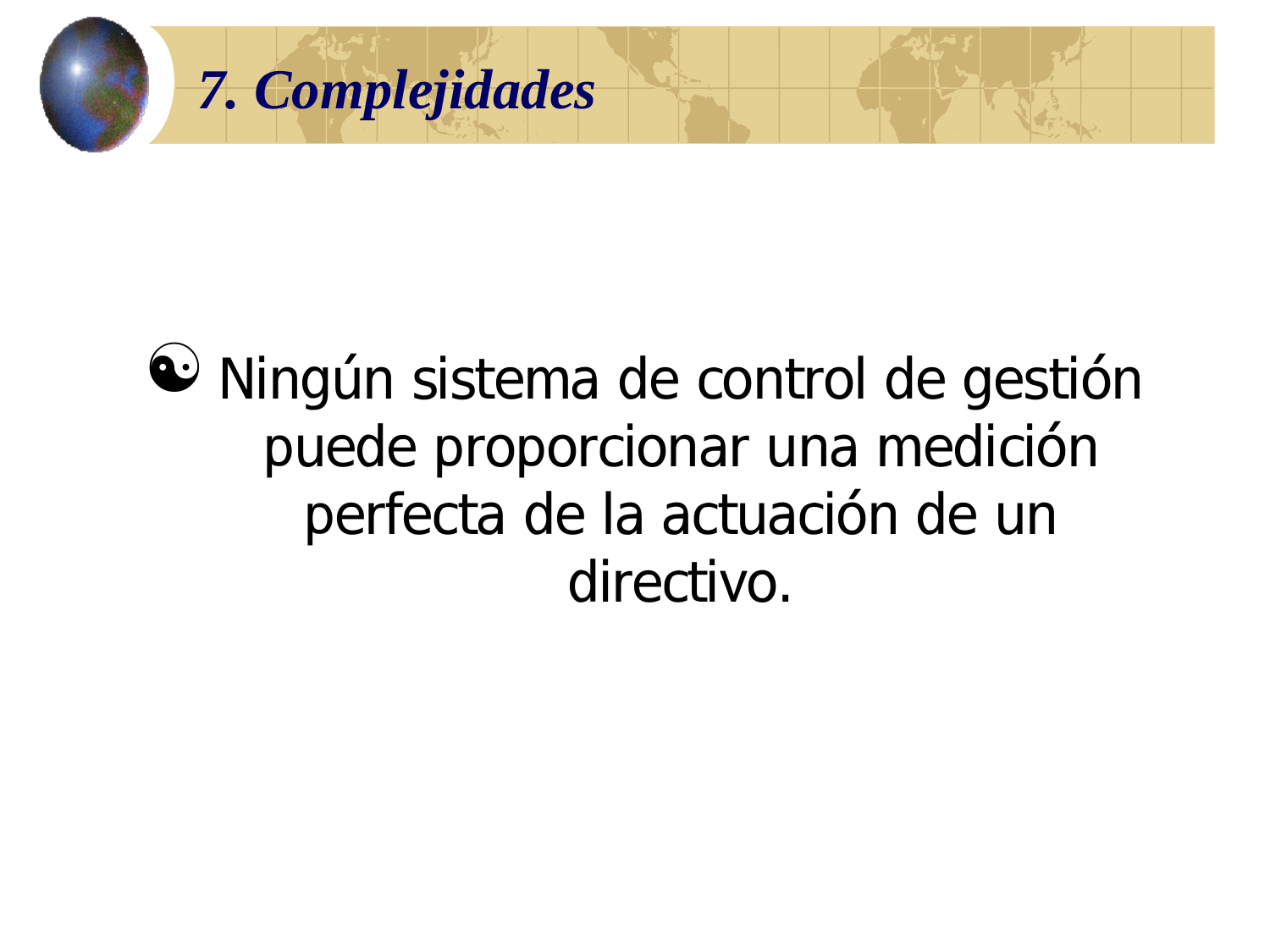

# 7. Complejidades
Ningún sistema de control de gestión puede proporcionar una medición perfecta de la actuación de un directivo.